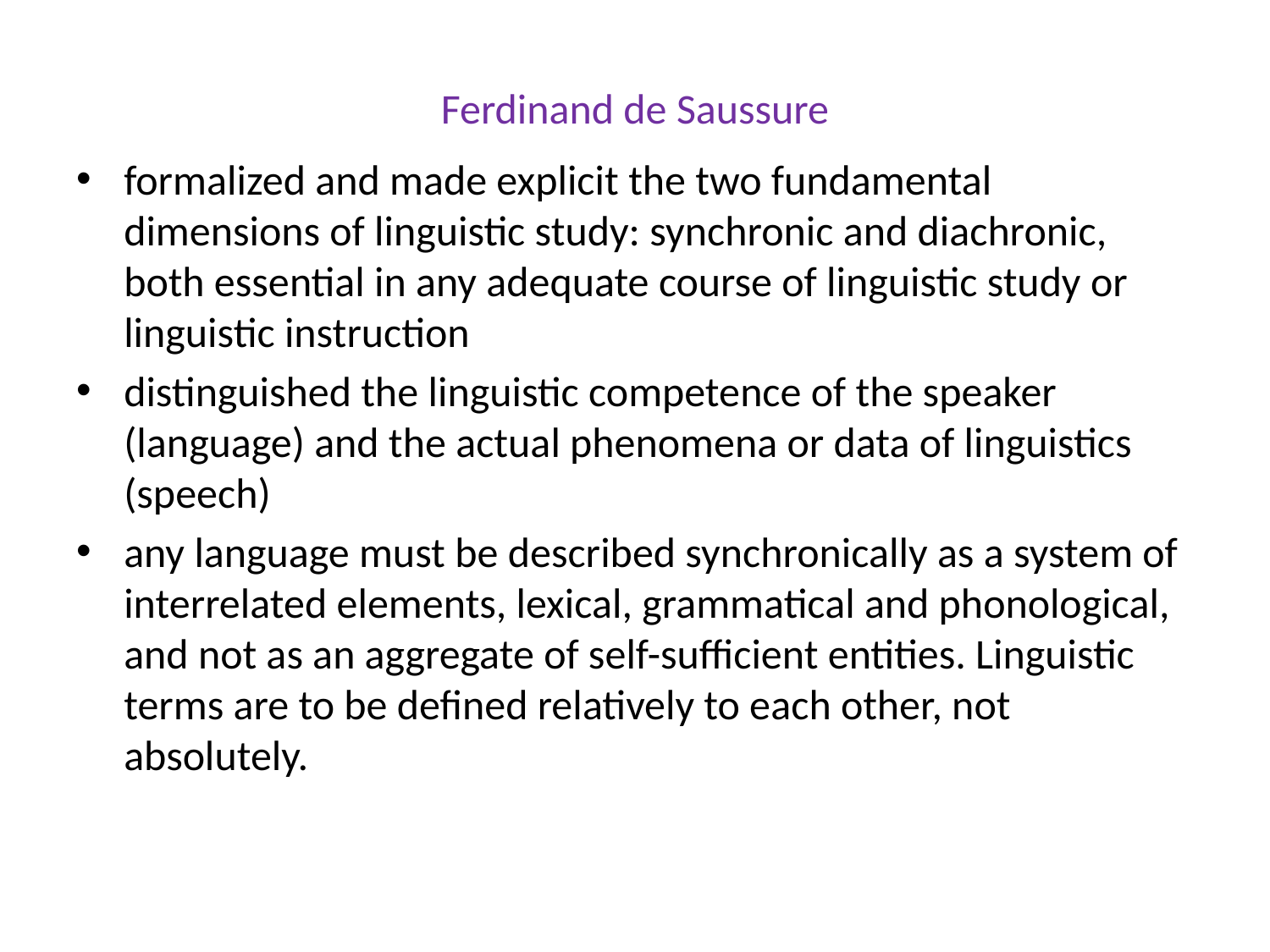

# Ferdinand de Saussure
formalized and made explicit the two fundamental dimensions of linguistic study: synchronic and diachronic, both essential in any adequate course of linguistic study or linguistic instruction
distinguished the linguistic competence of the speaker (language) and the actual phenomena or data of linguistics (speech)
any language must be described synchronically as a system of interrelated elements, lexical, grammatical and phonological, and not as an aggregate of self-sufficient entities. Linguistic terms are to be defined relatively to each other, not absolutely.